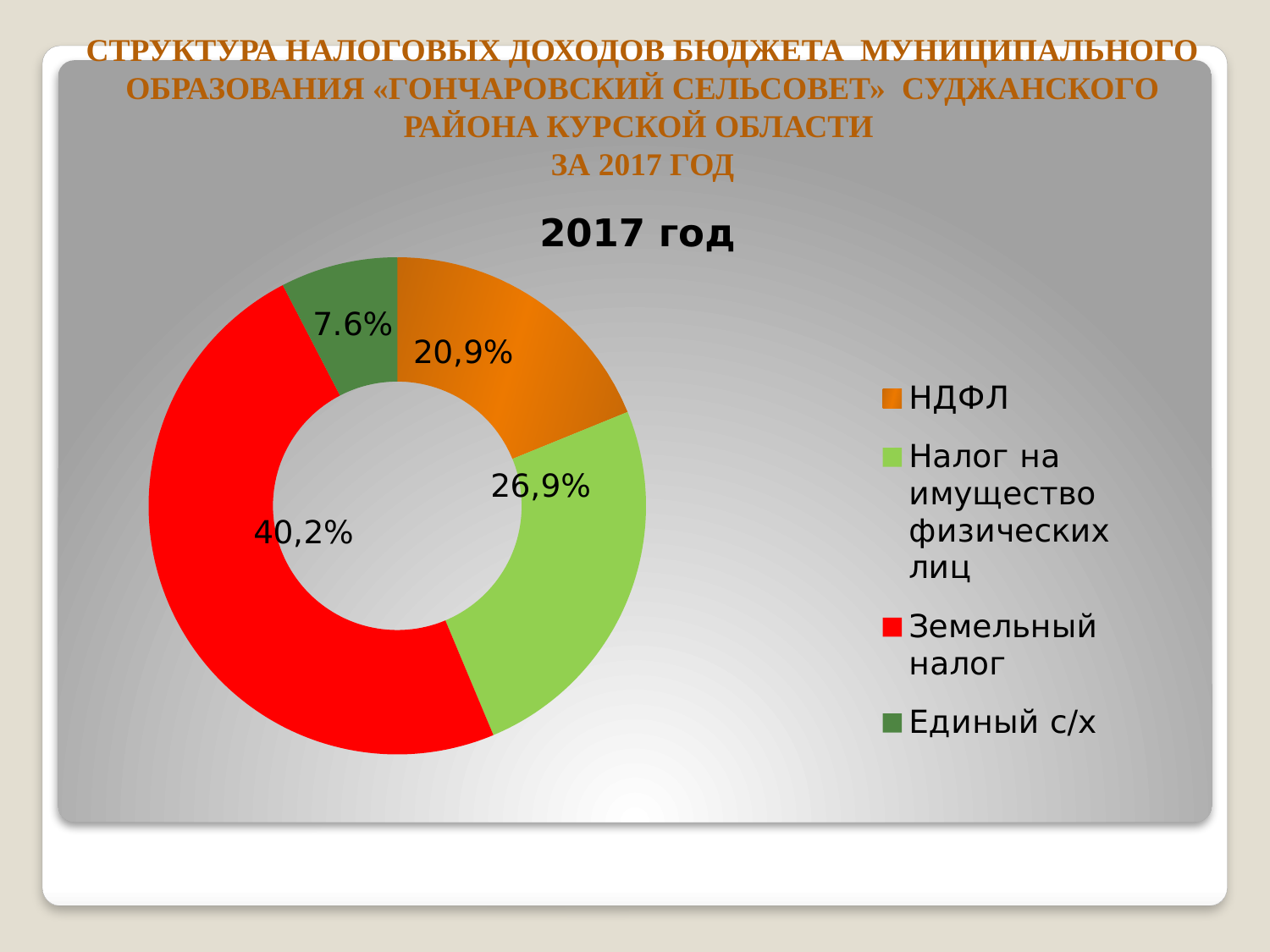

# Структура налоговых доходов бюджета  муниципального образования «Гончаровский сельсовет»  суджанского района курской области за 2017 год

### Chart: 2017 год

| Category | За 2017 год |
|---|---|
| НДФЛ | 0.18800000000000006 |
| Налог на имущество физических лиц | 0.24800000000000005 |
| Земельный налог | 0.48600000000000015 |
| Единый с/х | 0.076 |